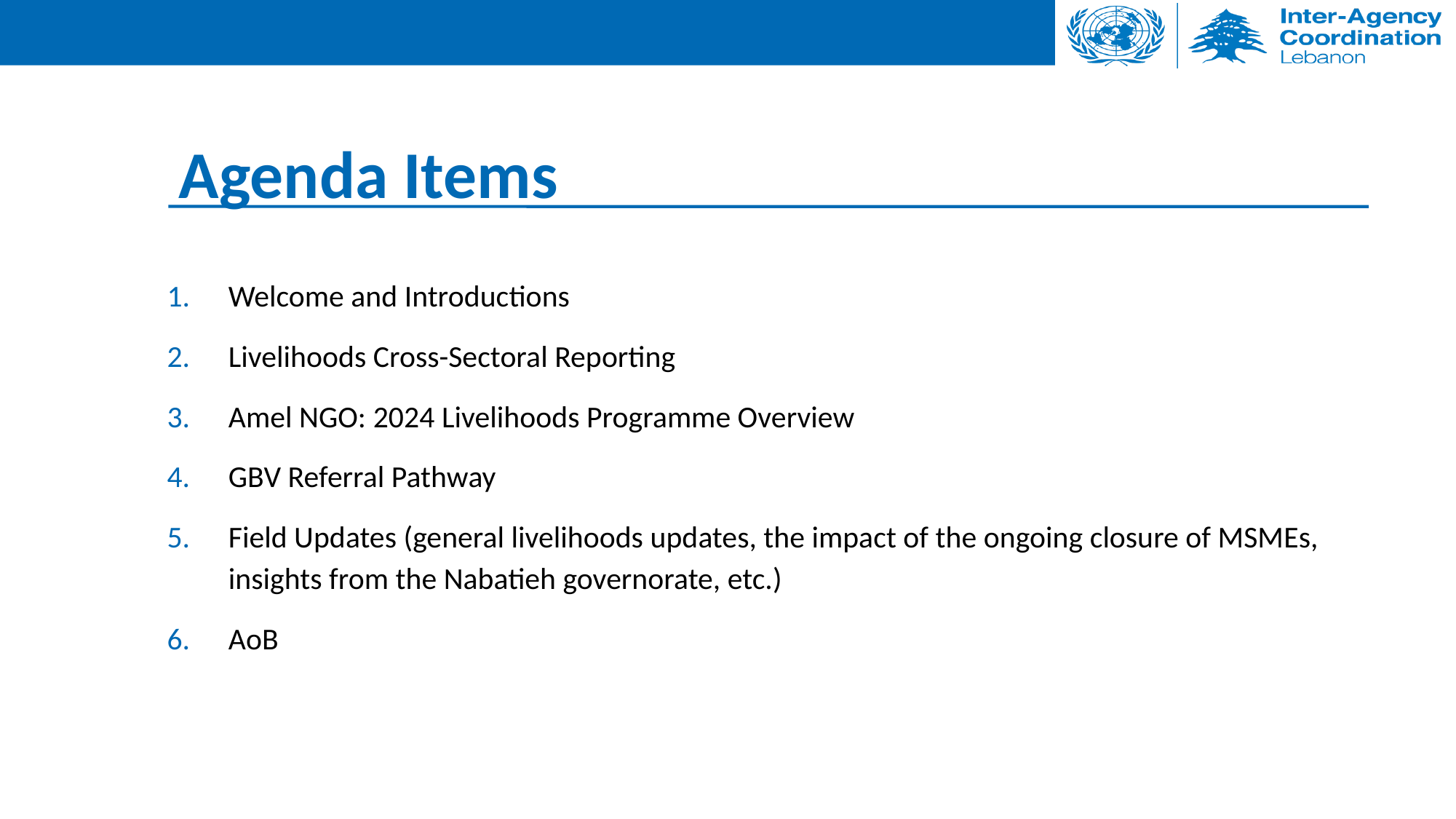

Agenda Items
Welcome and Introductions
Livelihoods Cross-Sectoral Reporting
Amel NGO: 2024 Livelihoods Programme Overview
GBV Referral Pathway
Field Updates (general livelihoods updates, the impact of the ongoing closure of MSMEs, insights from the Nabatieh governorate, etc.)
AoB